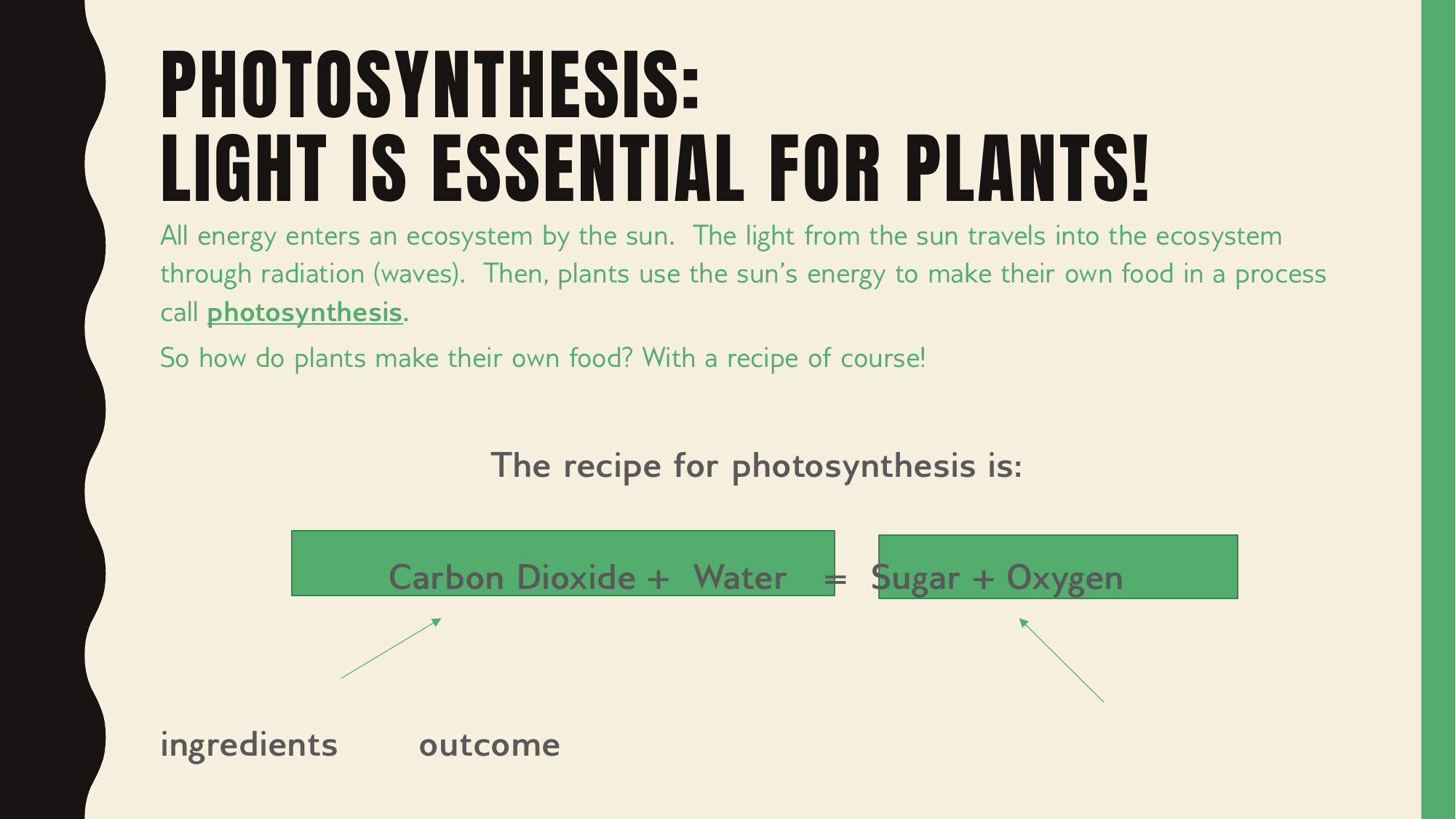

# Photosynthesis: Light is essential for plants!
All energy enters an ecosystem by the sun.  The light from the sun travels into the ecosystem through radiation (waves).  Then, plants use the sun’s energy to make their own food in a process call photosynthesis.
So how do plants make their own food? With a recipe of course!

The recipe for photosynthesis is:

Carbon Dioxide +  Water   =  Sugar + Oxygen

ingredients						outcome